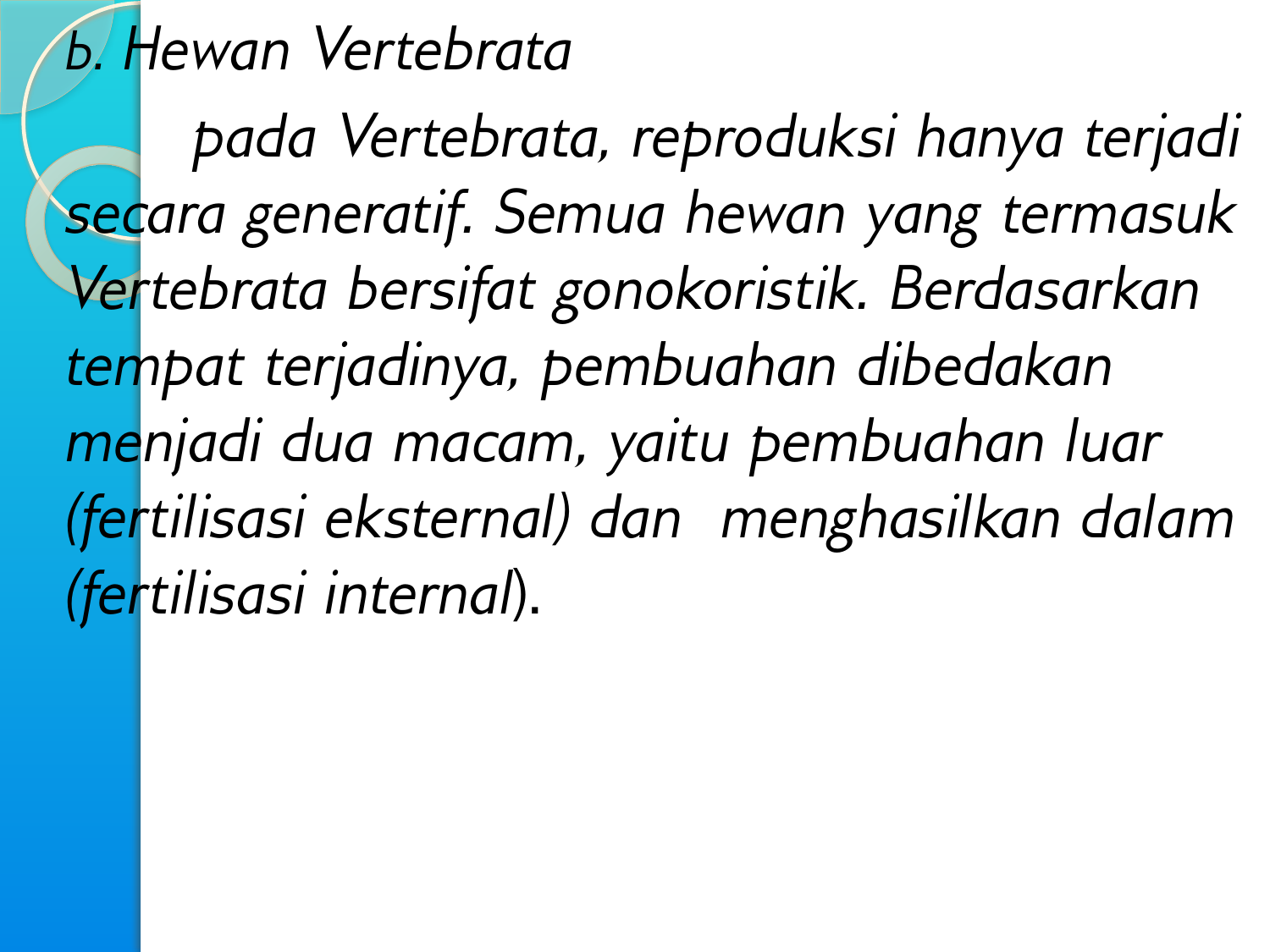

b. Hewan Vertebrata
		pada Vertebrata, reproduksi hanya terjadi secara generatif. Semua hewan yang termasuk Vertebrata bersifat gonokoristik. Berdasarkan tempat terjadinya, pembuahan dibedakan menjadi dua macam, yaitu pembuahan luar (fertilisasi eksternal) dan  menghasilkan dalam (fertilisasi internal).